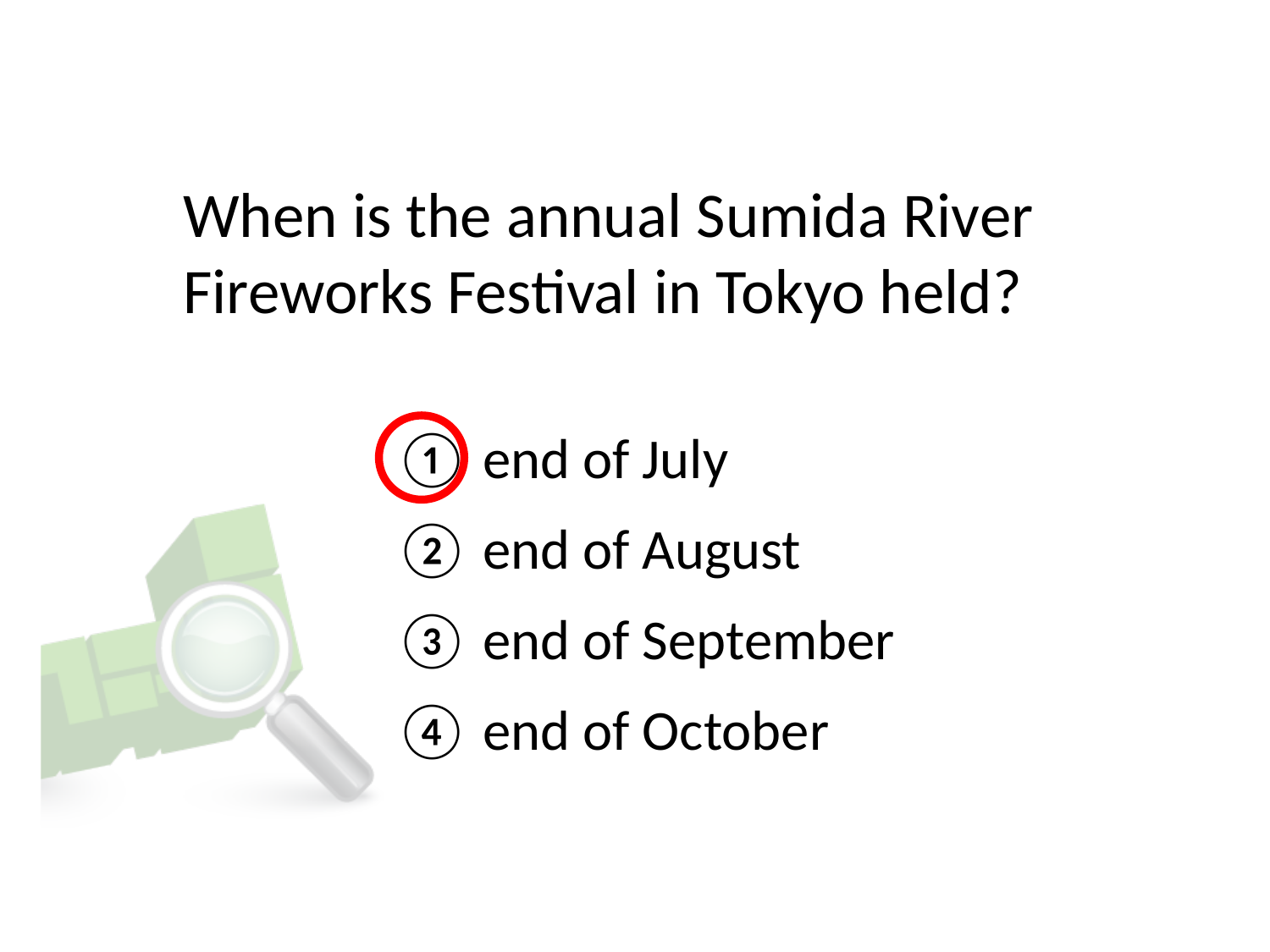

# When is the annual Sumida River Fireworks Festival in Tokyo held?

① end of July
② end of August
③ end of September
④ end of October